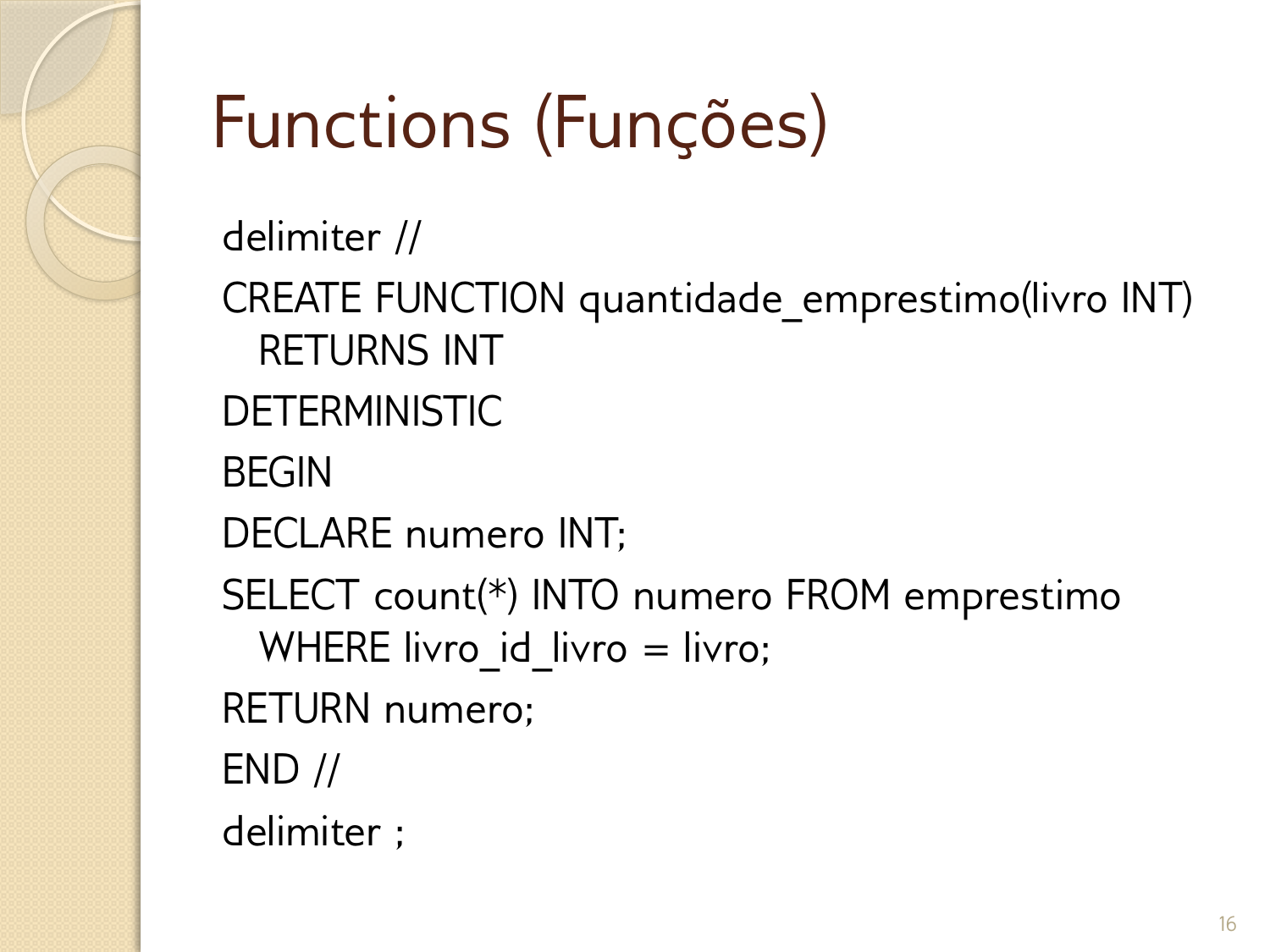

# Functions (Funções)
delimiter //
CREATE FUNCTION quantidade_emprestimo(livro INT) RETURNS INT
DETERMINISTIC
BEGIN
DECLARE numero INT;
SELECT count(*) INTO numero FROM emprestimo WHERE livro_id_livro = livro;
RETURN numero;
END //
delimiter ;
16